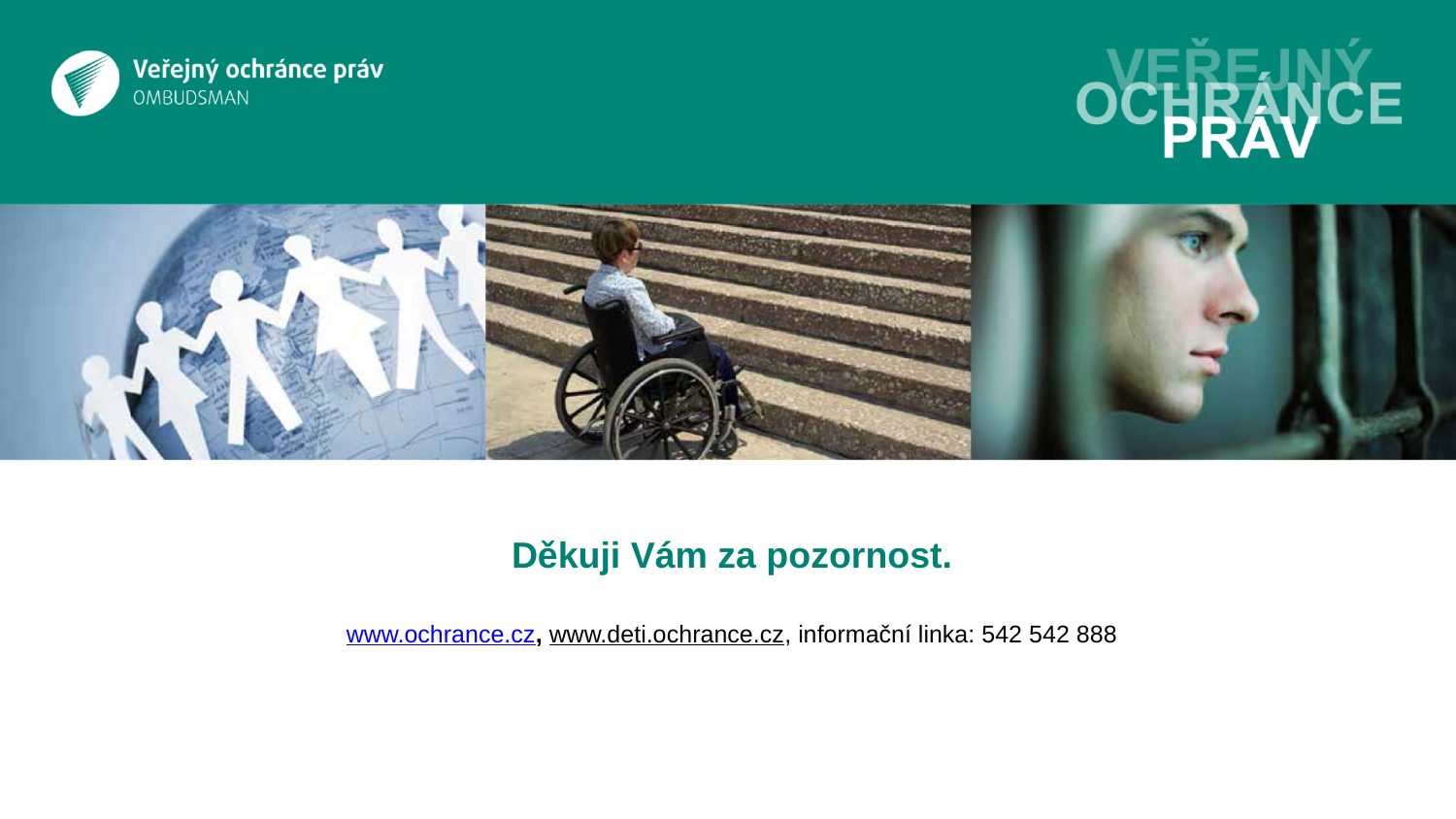

# Děkuji Vám za pozornost. www.ochrance.cz, www.deti.ochrance.cz, informační linka: 542 542 888